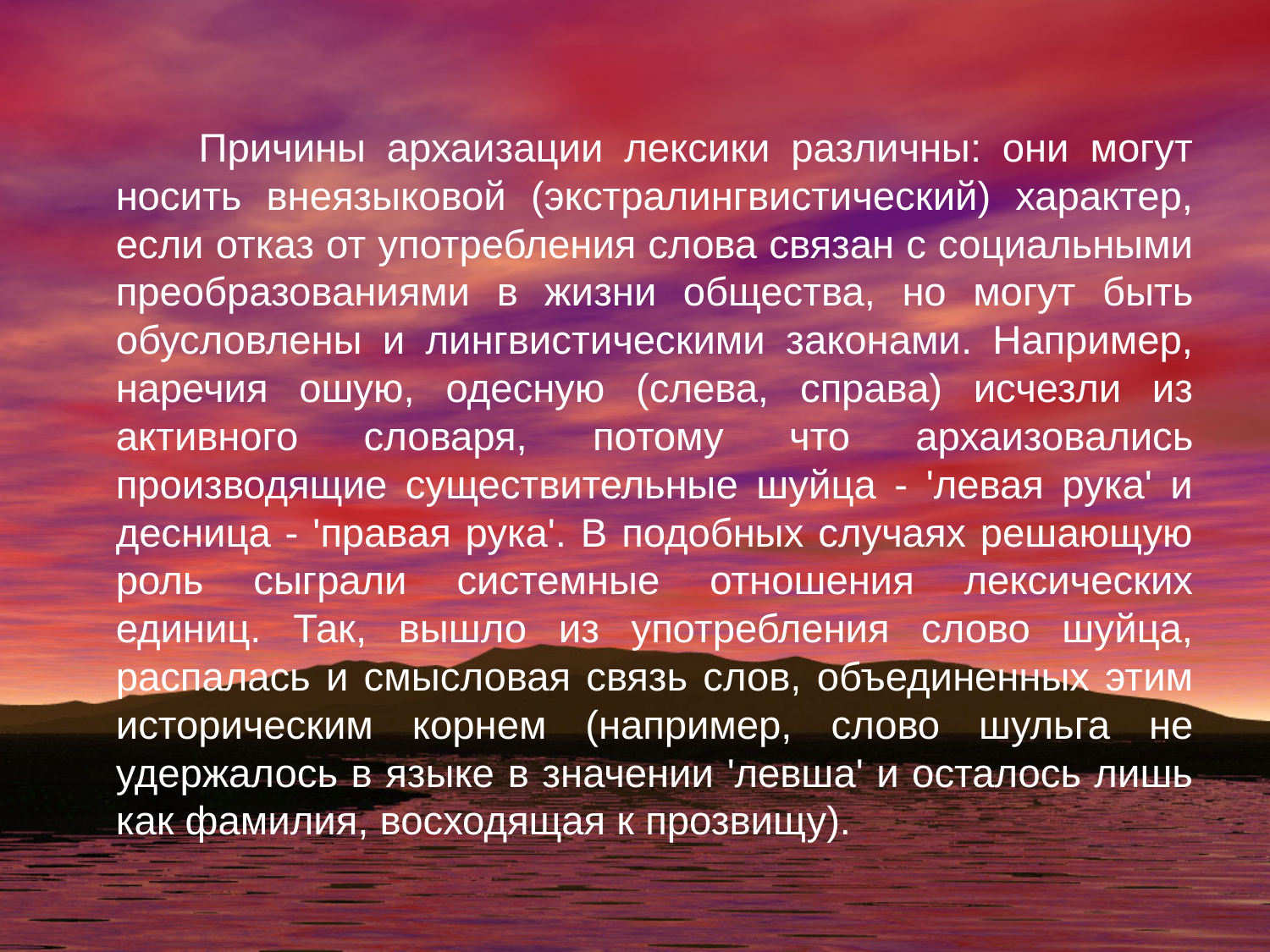

#

      Причины архаизации лексики различны: они могут носить внеязыковой (экстралингвистический) характер, если отказ от употребления слова связан с социальными преобразованиями в жизни общества, но могут быть обусловлены и лингвистическими законами. Например, наречия ошую, одесную (слева, справа) исчезли из активного словаря, потому что архаизовались производящие существительные шуйца - 'левая рука' и десница - 'правая рука'. В подобных случаях решающую роль сыграли системные отношения лексических единиц. Так, вышло из употребления слово шуйца, распалась и смысловая связь слов, объединенных этим историческим корнем (например, слово шульга не удержалось в языке в значении 'левша' и осталось лишь как фамилия, восходящая к прозвищу).